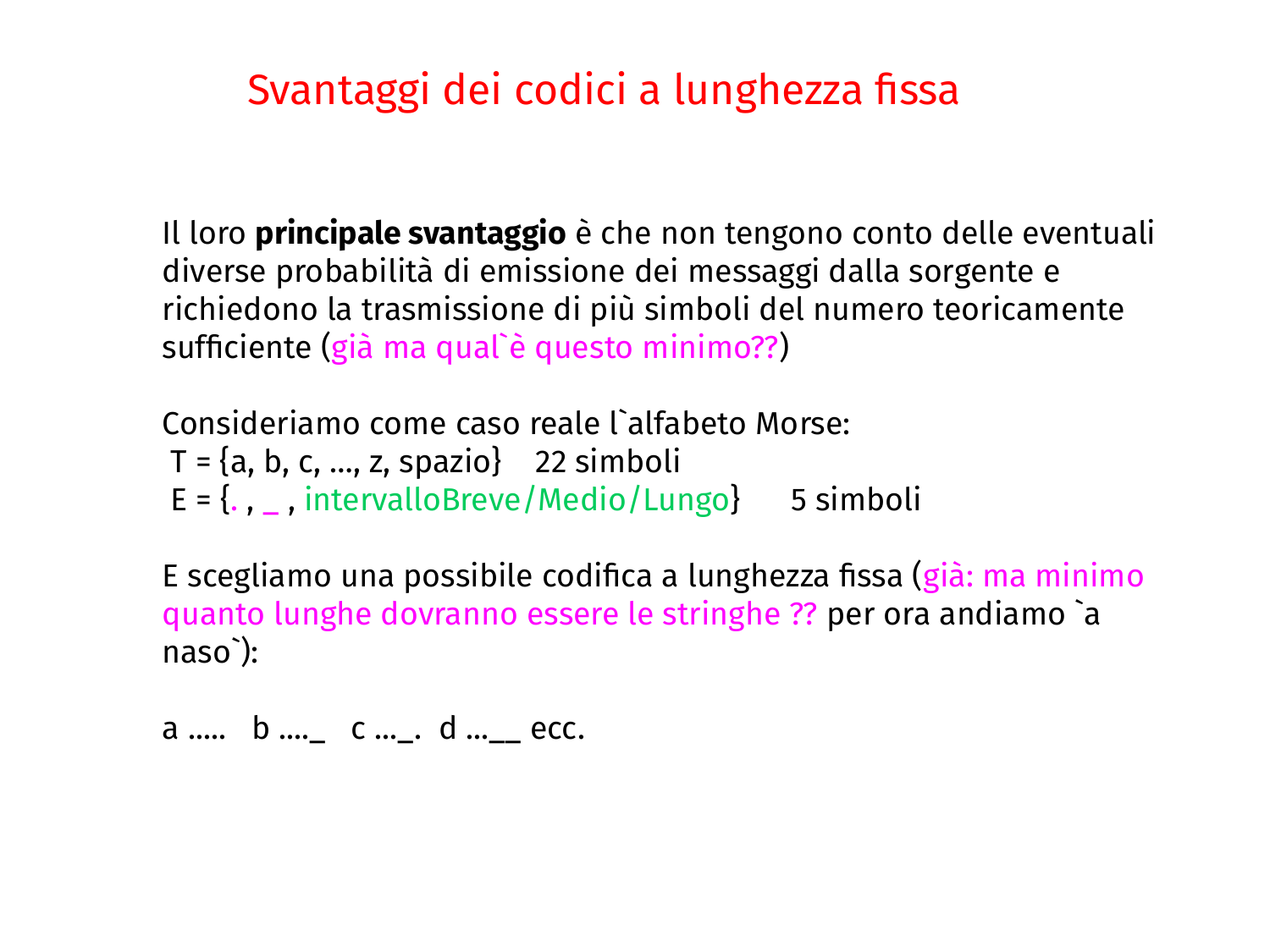

Svantaggi dei codici a lunghezza fissa
Il loro principale svantaggio è che non tengono conto delle eventuali diverse probabilità di emissione dei messaggi dalla sorgente e richiedono la trasmissione di più simboli del numero teoricamente sufficiente (già ma qual`è questo minimo??)

Consideriamo come caso reale l`alfabeto Morse:
 T = {a, b, c, …, z, spazio}    22 simboli
 E = {. , _ , intervalloBreve/Medio/Lungo}      5 simboli

E scegliamo una possibile codifica a lunghezza fissa (già: ma minimo quanto lunghe dovranno essere le stringhe ?? per ora andiamo `a naso`):

a .....   b ...._   c ..._.  d ...__ ecc.